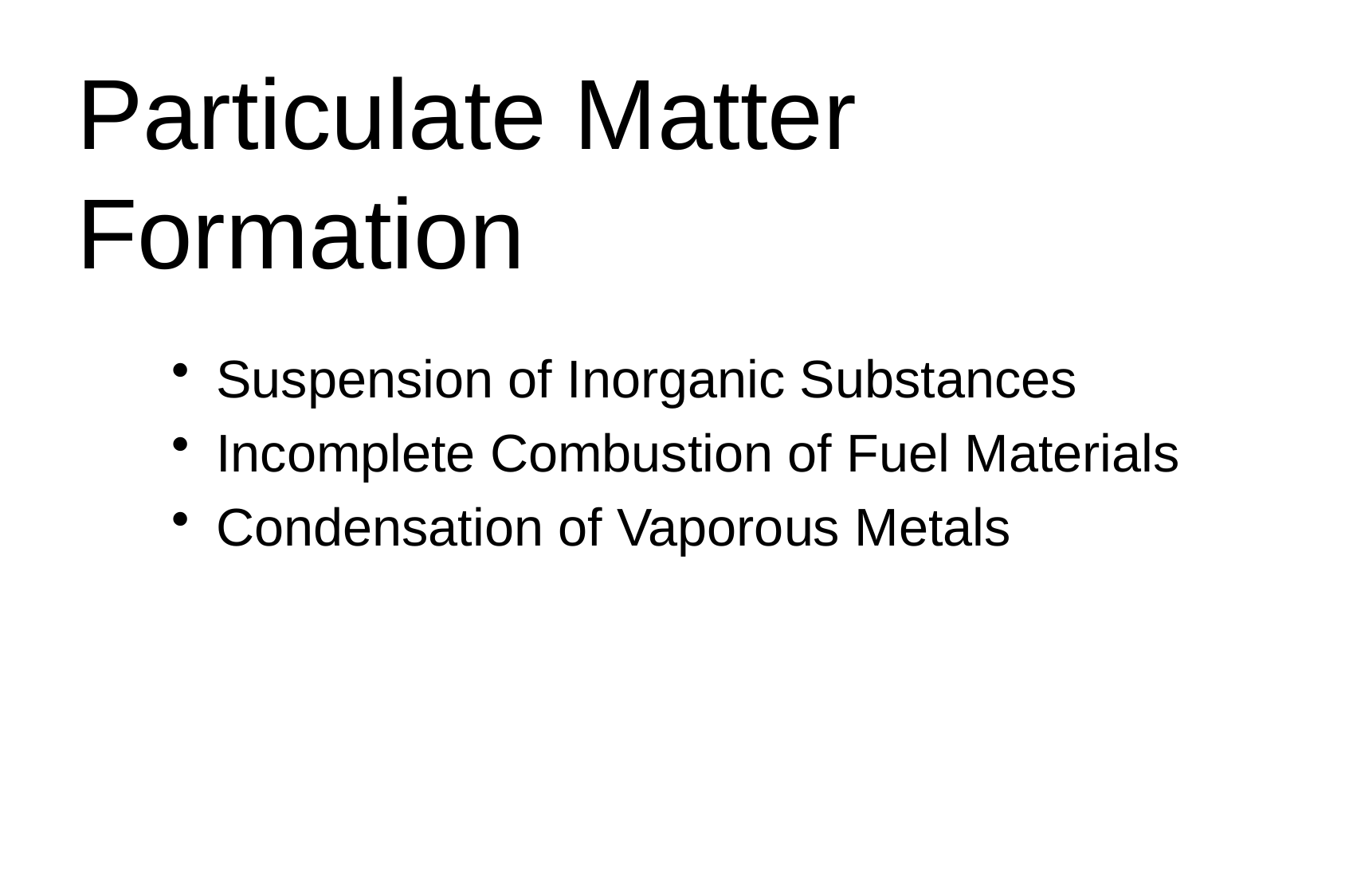

# Particulate Matter Formation
Suspension of Inorganic Substances
Incomplete Combustion of Fuel Materials
Condensation of Vaporous Metals